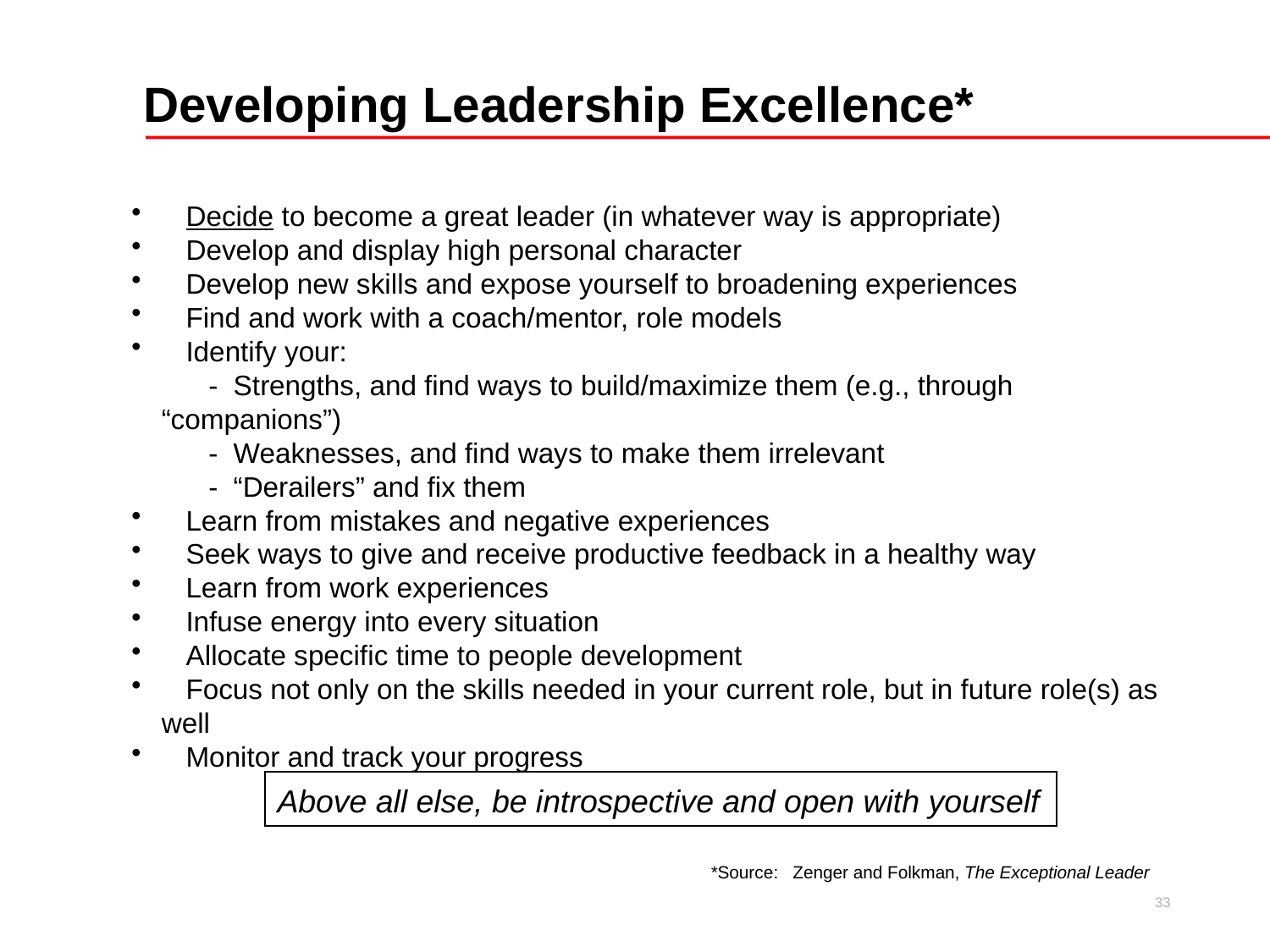

Developing Leadership Excellence*
 	Decide to become a great leader (in whatever way is appropriate)
 	Develop and display high personal character
 	Develop new skills and expose yourself to broadening experiences
 	Find and work with a coach/mentor, role models
 	Identify your:
		-  Strengths, and find ways to build/maximize them (e.g., through “companions”)
		-  Weaknesses, and find ways to make them irrelevant
		-  “Derailers” and fix them
	Learn from mistakes and negative experiences
 	Seek ways to give and receive productive feedback in a healthy way
 	Learn from work experiences
 	Infuse energy into every situation
 	Allocate specific time to people development
	Focus not only on the skills needed in your current role, but in future role(s) as well
 	Monitor and track your progress
Above all else, be introspective and open with yourself
*Source:   Zenger and Folkman, The Exceptional Leader
33